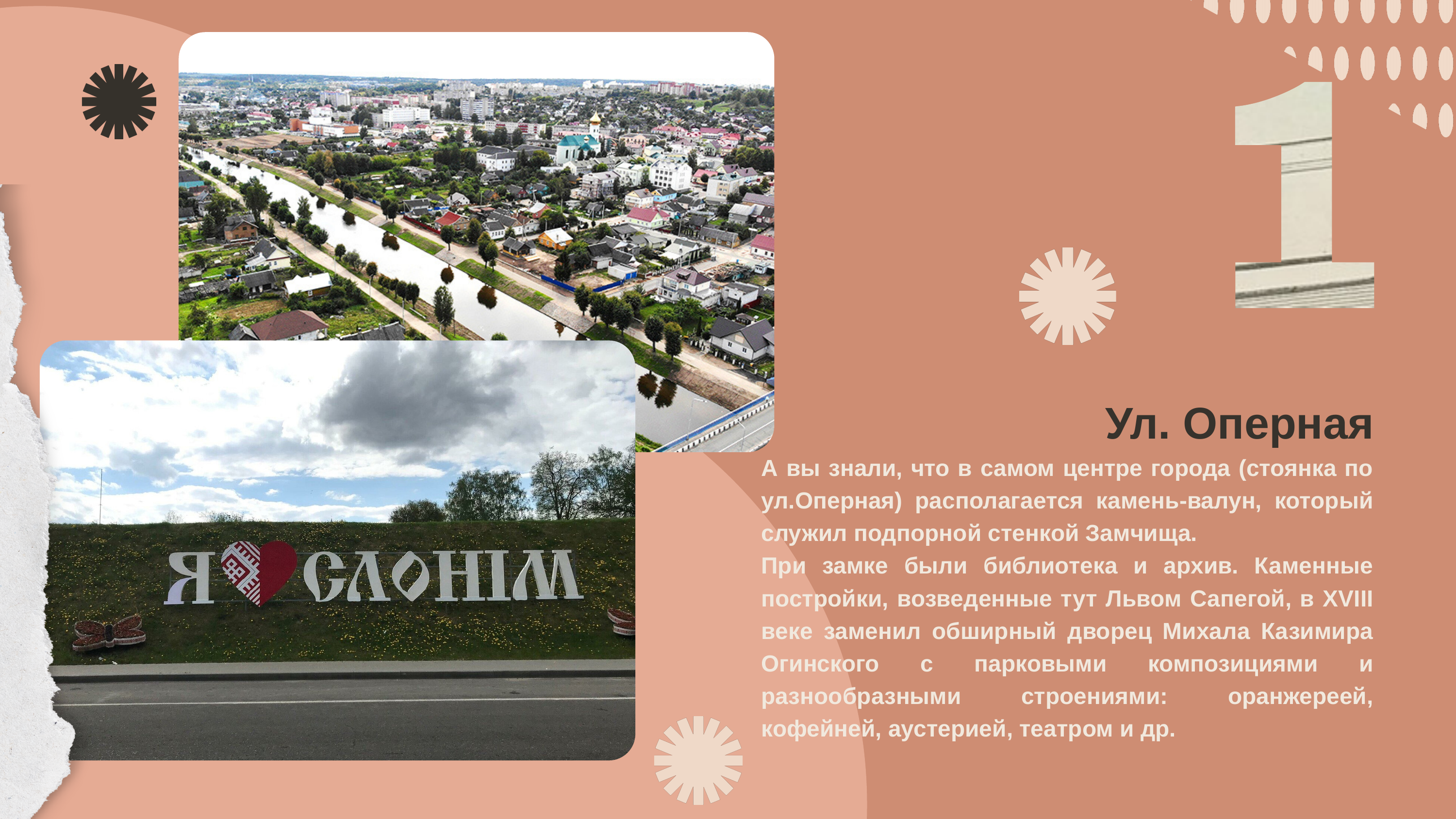

Ул. Оперная
А вы знали, что в самом центре города (стоянка по ул.Оперная) располагается камень-валун, который служил подпорной стенкой Замчища.
При замке были библиотека и архив. Каменные постройки, возведенные тут Львом Сапегой, в XVIII веке заменил обширный дворец Михала Казимира Огинского с парковыми композициями и разнообразными строениями: оранжереей, кофейней, аустерией, театром и др.